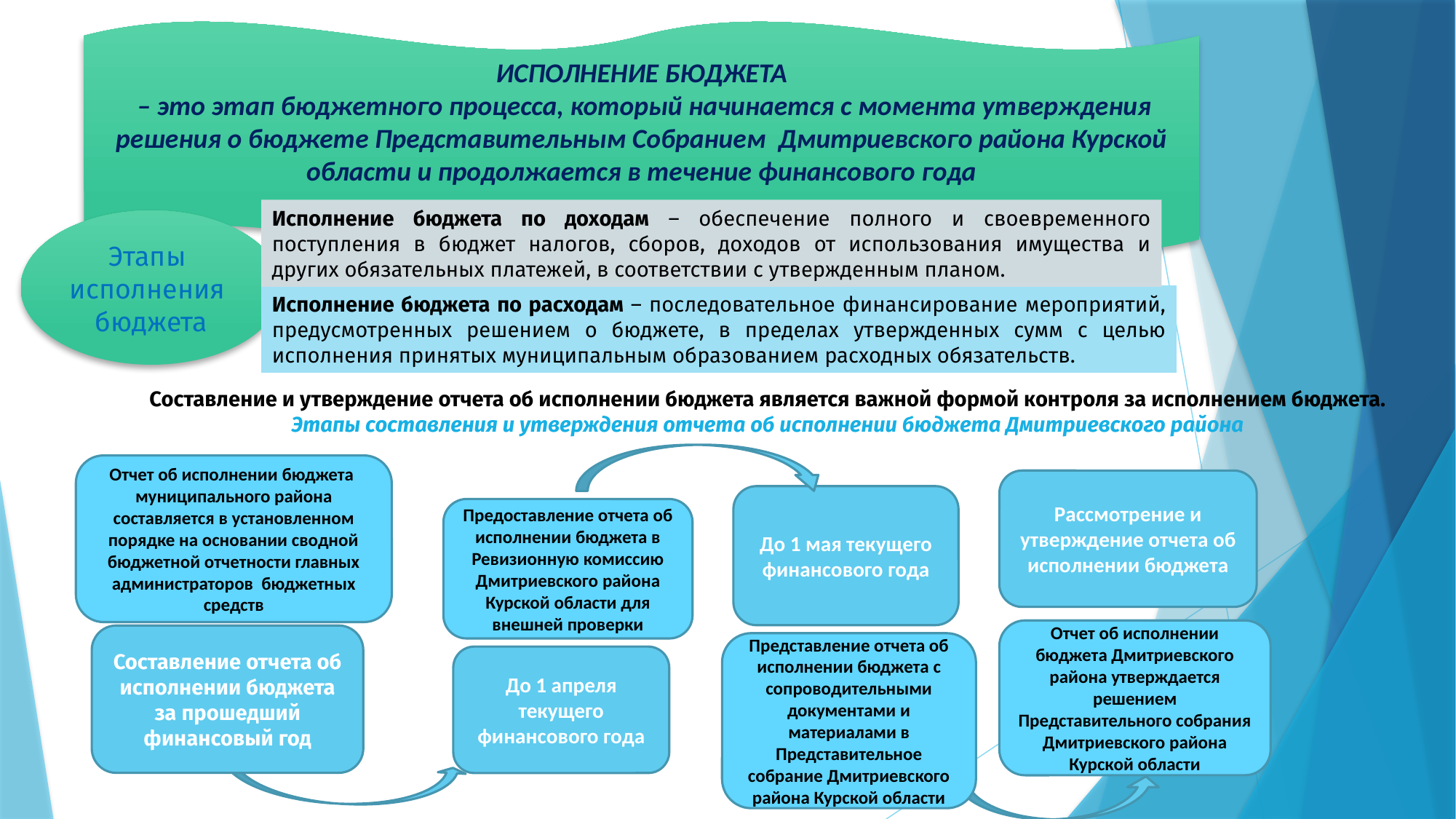

Исполнение бюджета
 – это этап бюджетного процесса, который начинается с момента утверждения решения о бюджете Представительным Собранием  Дмитриевского района Курской области и продолжается в течение финансового года

Исполнение бюджета по доходам – обеспечение полного и своевременного поступления в бюджет налогов, сборов, доходов от использования имущества и других обязательных платежей, в соответствии с утвержденным планом.
Этапы
исполнения
бюджета
Исполнение бюджета по расходам – последовательное финансирование мероприятий, предусмотренных решением о бюджете, в пределах утвержденных сумм с целью исполнения принятых муниципальным образованием расходных обязательств.
Составление и утверждение отчета об исполнении бюджета является важной формой контроля за исполнением бюджета.
Этапы составления и утверждения отчета об исполнении бюджета Дмитриевского района

Отчет об исполнении бюджета  муниципального района составляется в установленном порядке на основании сводной бюджетной отчетности главных администраторов  бюджетных средств
Рассмотрение и утверждение отчета об исполнении бюджета
До 1 мая текущего финансового года
Предоставление отчета об исполнении бюджета в Ревизионную комиссию Дмитриевского района Курской области для внешней проверки
Отчет об исполнении бюджета Дмитриевского района утверждается решением Представительного собрания Дмитриевского района Курской области
Составление отчета об исполнении бюджета за прошедший финансовый год
Представление отчета об исполнении бюджета с сопроводительными документами и материалами в Представительное собрание Дмитриевского района Курской области
До 1 апреля текущего финансового года